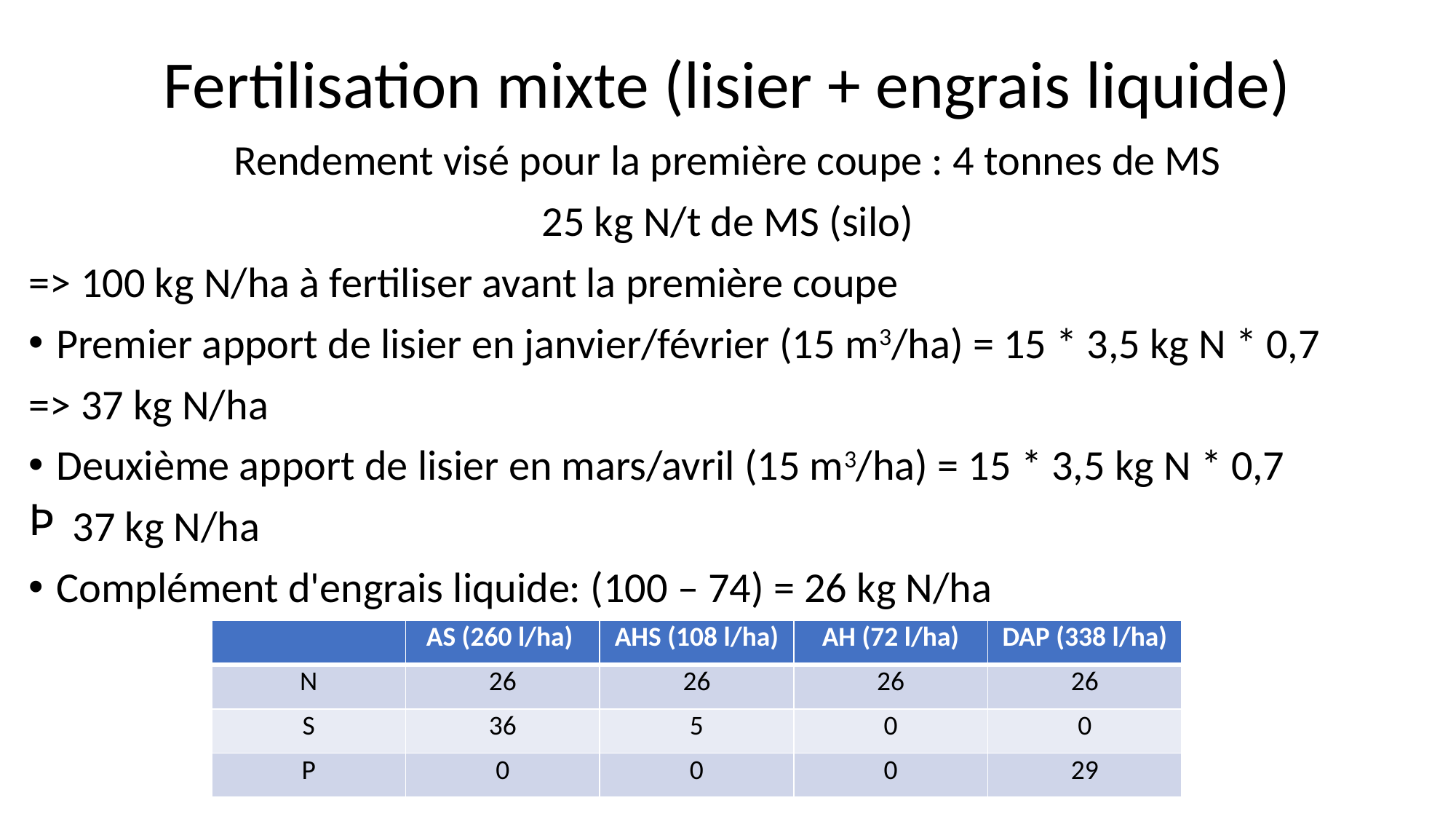

# Fertilisation mixte (lisier + engrais liquide)
Rendement visé pour la première coupe : 4 tonnes de MS
25 kg N/t de MS (silo)
=> 100 kg N/ha à fertiliser avant la première coupe
Premier apport de lisier en janvier/février (15 m3/ha) = 15 * 3,5 kg N * 0,7
=> 37 kg N/ha
Deuxième apport de lisier en mars/avril (15 m3/ha) = 15 * 3,5 kg N * 0,7
 37 kg N/ha
Complément d'engrais liquide: (100 – 74) = 26 kg N/ha
|  | AS (260 l/ha) | AHS (108 l/ha) | AH (72 l/ha) | DAP (338 l/ha) |
| --- | --- | --- | --- | --- |
| N | 26 | 26 | 26 | 26 |
| S | 36 | 5 | 0 | 0 |
| P | 0 | 0 | 0 | 29 |